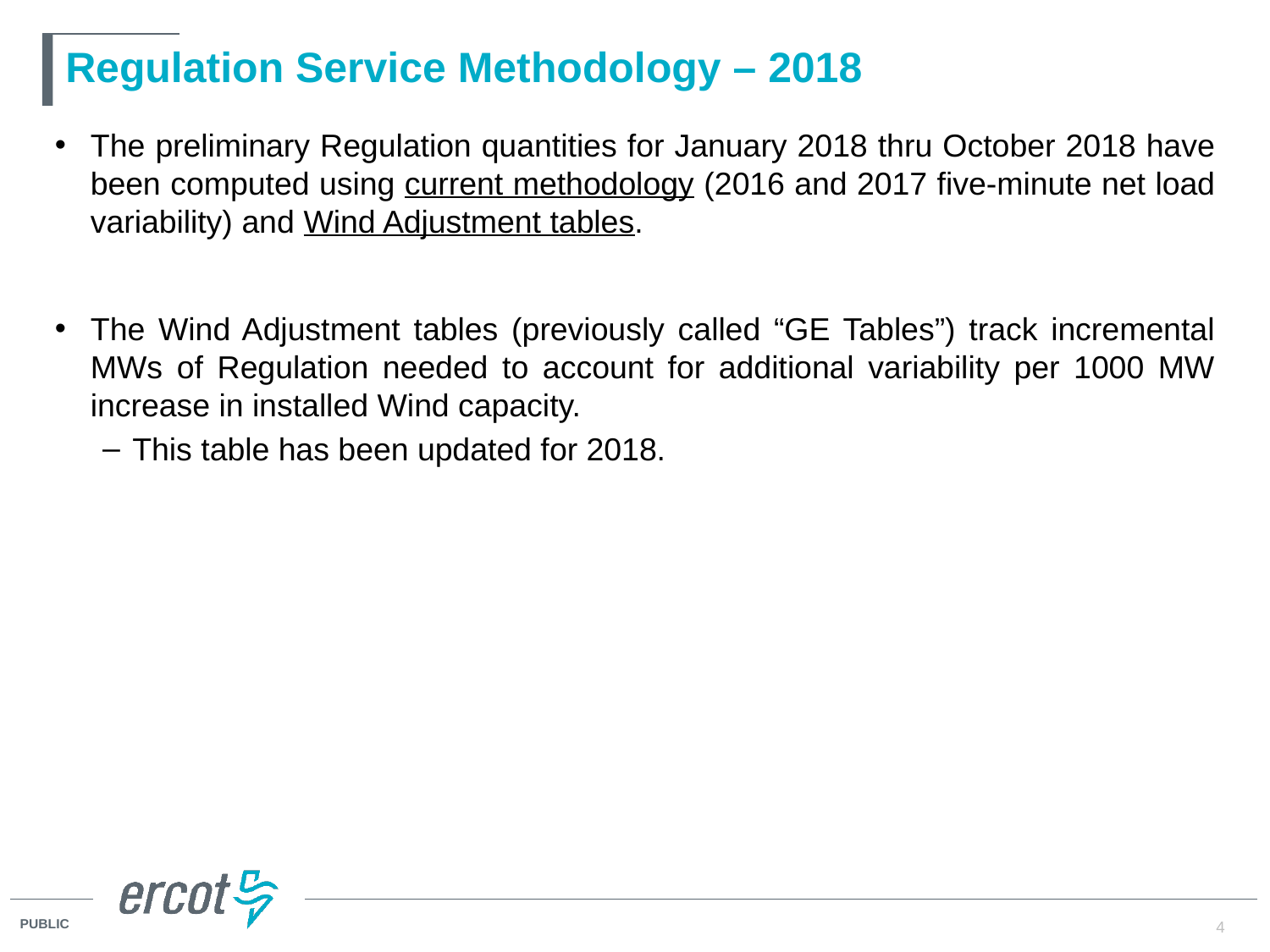

# Regulation Service Methodology – 2018
The preliminary Regulation quantities for January 2018 thru October 2018 have been computed using current methodology (2016 and 2017 five-minute net load variability) and Wind Adjustment tables.

The Wind Adjustment tables (previously called “GE Tables”) track incremental MWs of Regulation needed to account for additional variability per 1000 MW increase in installed Wind capacity.
This table has been updated for 2018.